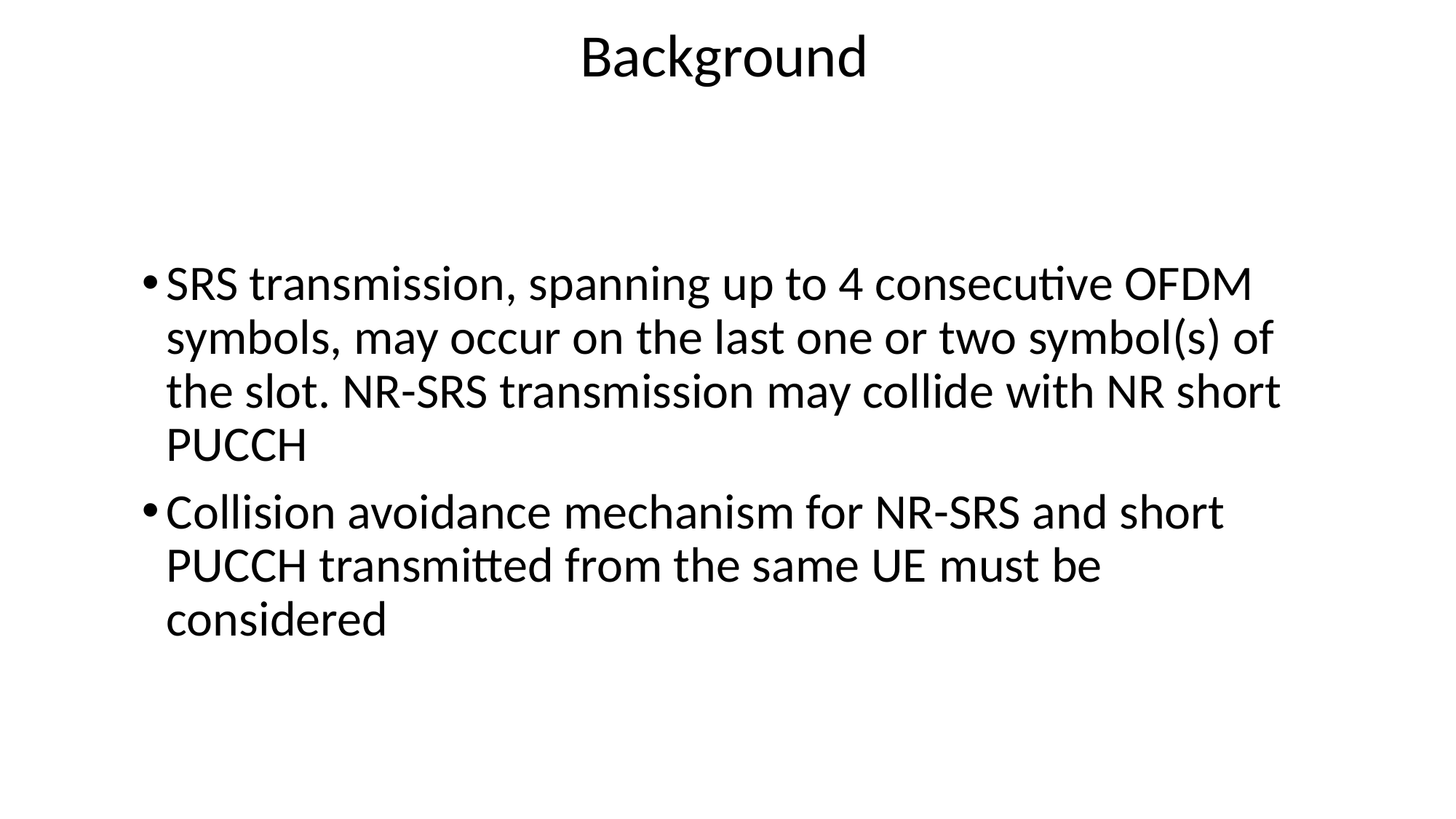

# Background
SRS transmission, spanning up to 4 consecutive OFDM symbols, may occur on the last one or two symbol(s) of the slot. NR-SRS transmission may collide with NR short PUCCH
Collision avoidance mechanism for NR-SRS and short PUCCH transmitted from the same UE must be considered